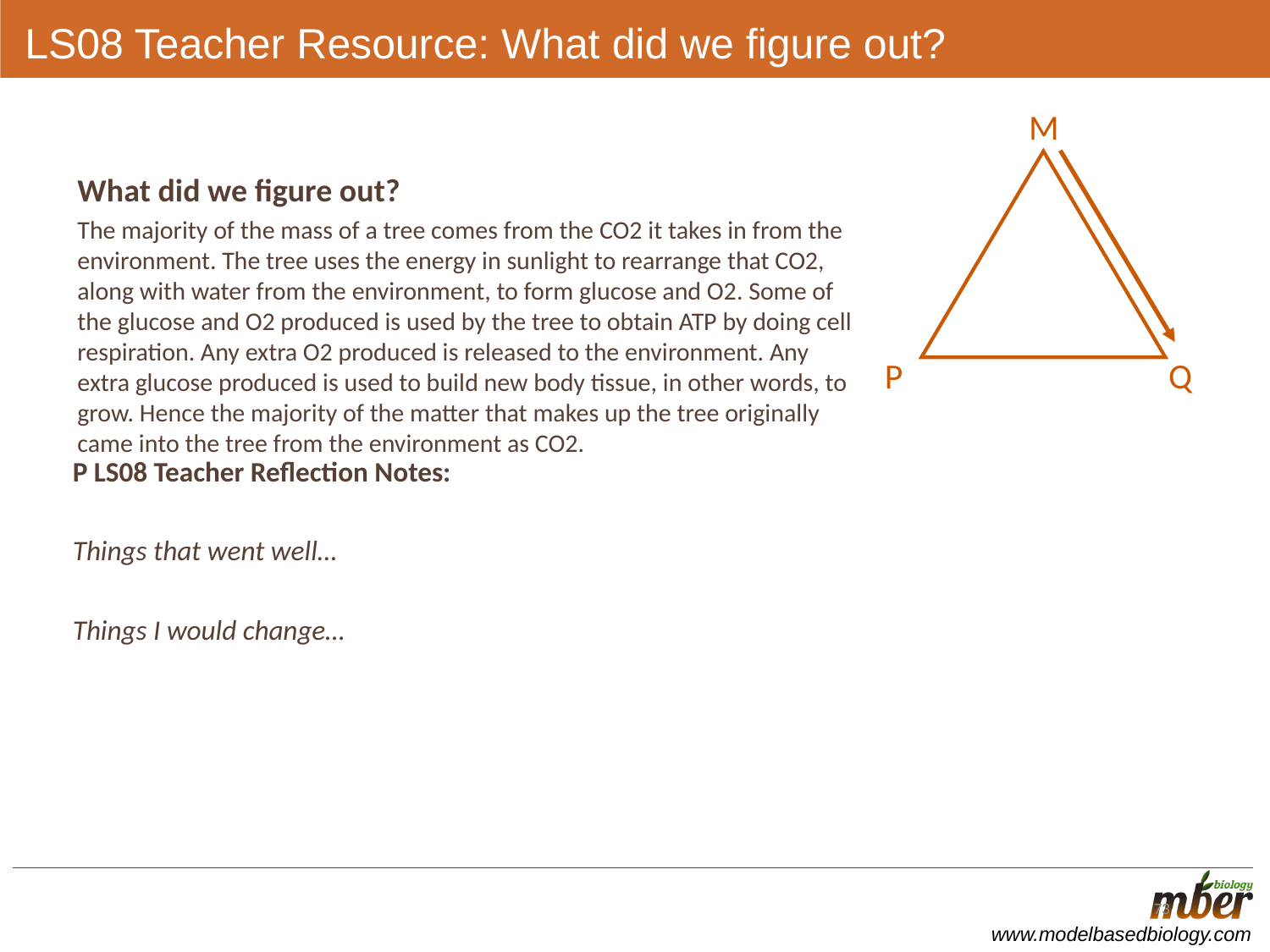

# LS08 Teacher Resource: What did we figure out?
M

Q
P
What did we figure out?
The majority of the mass of a tree comes from the CO2 it takes in from the environment. The tree uses the energy in sunlight to rearrange that CO2, along with water from the environment, to form glucose and O2. Some of the glucose and O2 produced is used by the tree to obtain ATP by doing cell respiration. Any extra O2 produced is released to the environment. Any extra glucose produced is used to build new body tissue, in other words, to grow. Hence the majority of the matter that makes up the tree originally came into the tree from the environment as CO2.

P LS08 Teacher Reflection Notes:

Things that went well…

Things I would change…

73
73